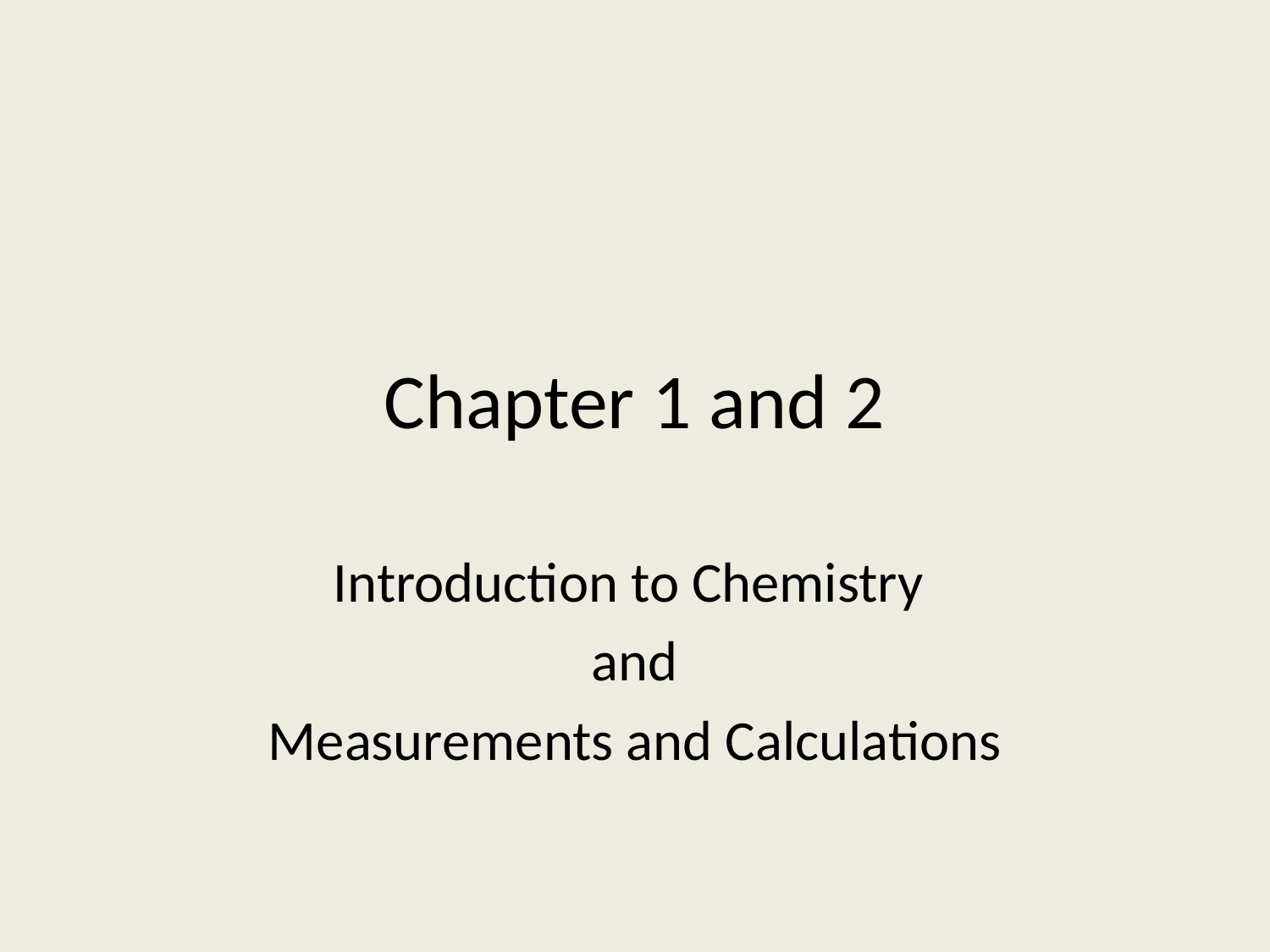

# Chapter 1 and 2
Introduction to Chemistry
and
Measurements and Calculations